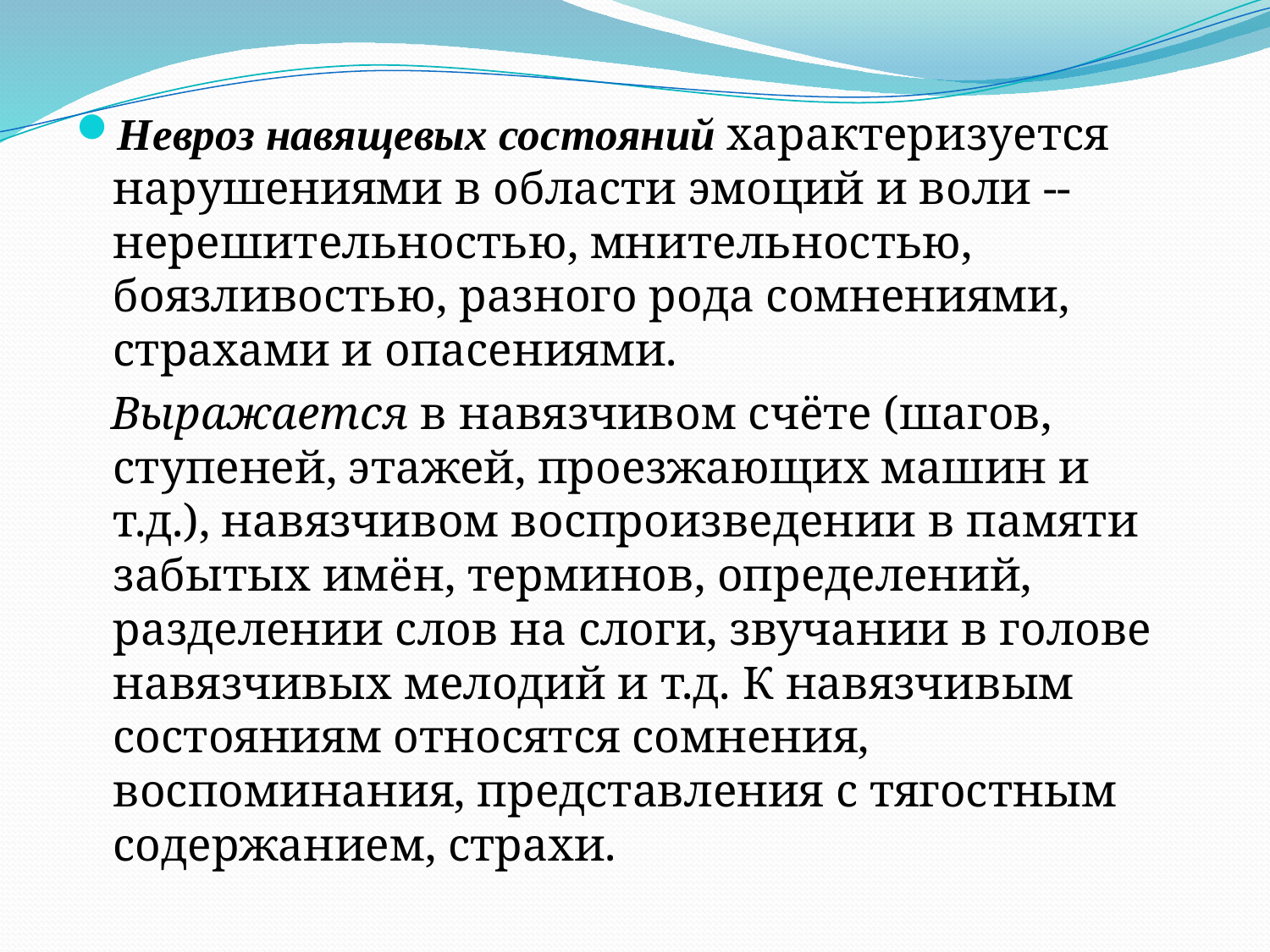

Невроз навящевых состояний характеризуется нарушениями в области эмоций и воли -- нерешительностью, мнительностью, боязливостью, разного рода сомнениями, страхами и опасениями.
   Выражается в навязчивом счёте (шагов, ступеней, этажей, проезжающих машин и т.д.), навязчивом воспроизведении в памяти забытых имён, терминов, определений, разделении слов на слоги, звучании в голове навязчивых мелодий и т.д. К навязчивым состояниям относятся сомнения, воспоминания, представления с тягостным содержанием, страхи.